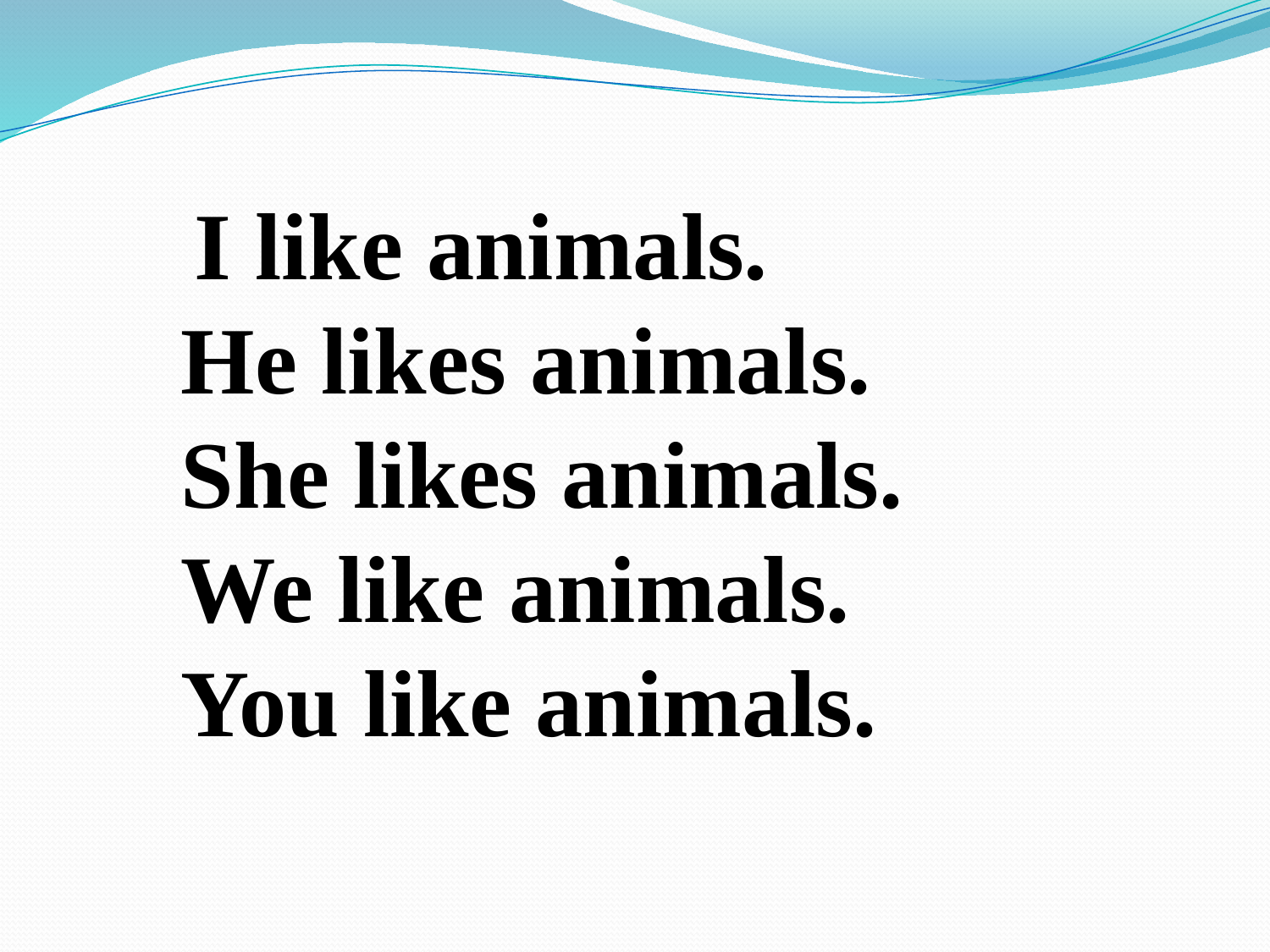

I like animals.
He likes animals.
She likes animals.
We like animals.
You like animals.